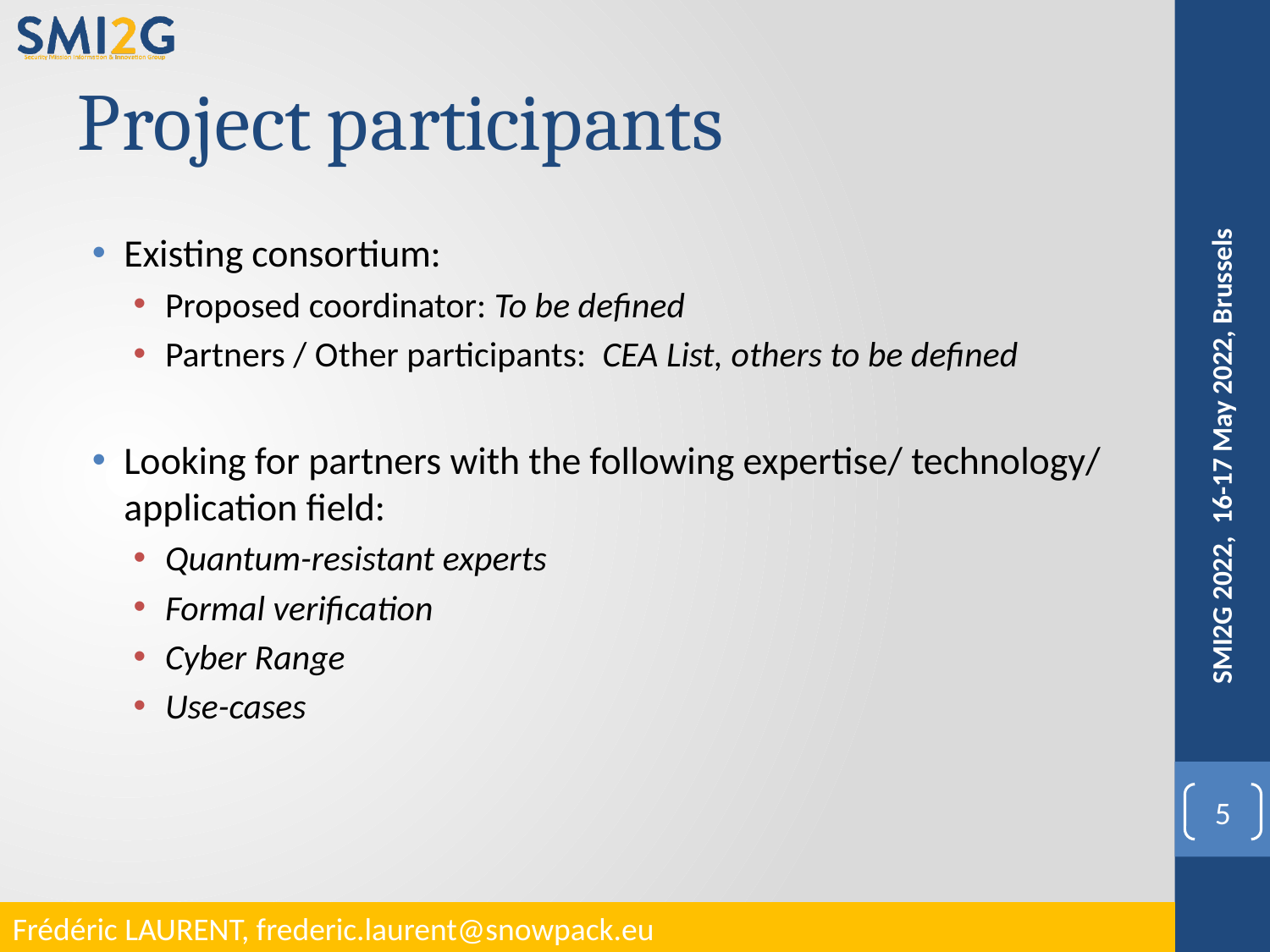

# Project participants
Existing consortium:
Proposed coordinator: To be defined
Partners / Other participants:  CEA List, others to be defined

Looking for partners with the following expertise/ technology/ application field:
Quantum-resistant experts
Formal verification
Cyber Range
Use-cases
SMI2G 2022,  16-17 May 2022, Brussels
5
Frédéric LAURENT, frederic.laurent@snowpack.eu